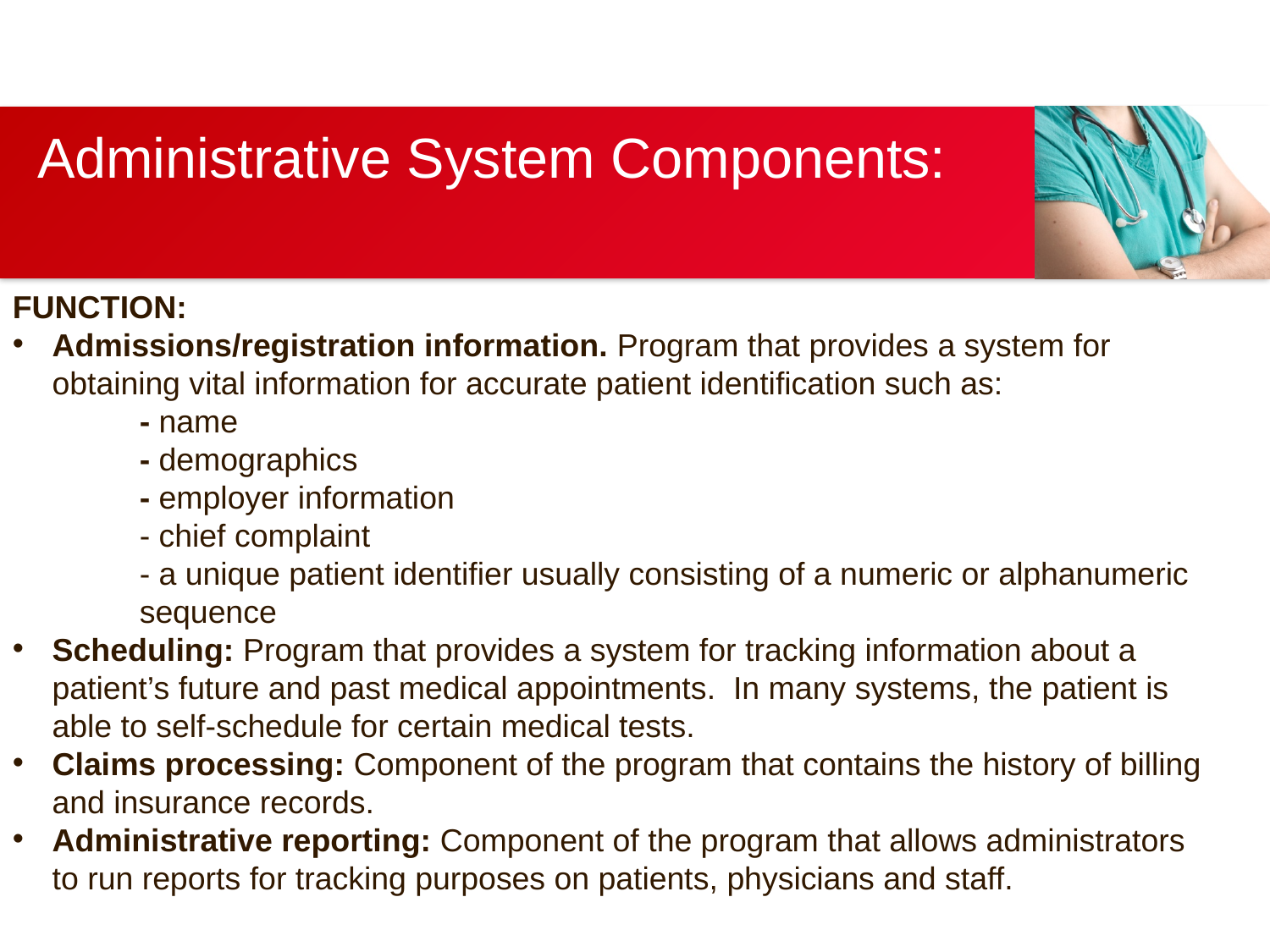

# Administrative System Components:
FUNCTION:
Admissions/registration information. Program that provides a system for obtaining vital information for accurate patient identification such as:
	- name
	- demographics
	- employer information
	- chief complaint
	- a unique patient identifier usually consisting of a numeric or alphanumeric 	sequence
Scheduling: Program that provides a system for tracking information about a patient’s future and past medical appointments.  In many systems, the patient is able to self-schedule for certain medical tests.
Claims processing: Component of the program that contains the history of billing and insurance records.
Administrative reporting: Component of the program that allows administrators to run reports for tracking purposes on patients, physicians and staff.
This is an example text. Go ahead and replace it with your own text. This is an example text. Go ahead and replace it with your own text.
This is an example text. Go ahead and replace it with your own text.
This is an example text. Go ahead and replace it with your own text.